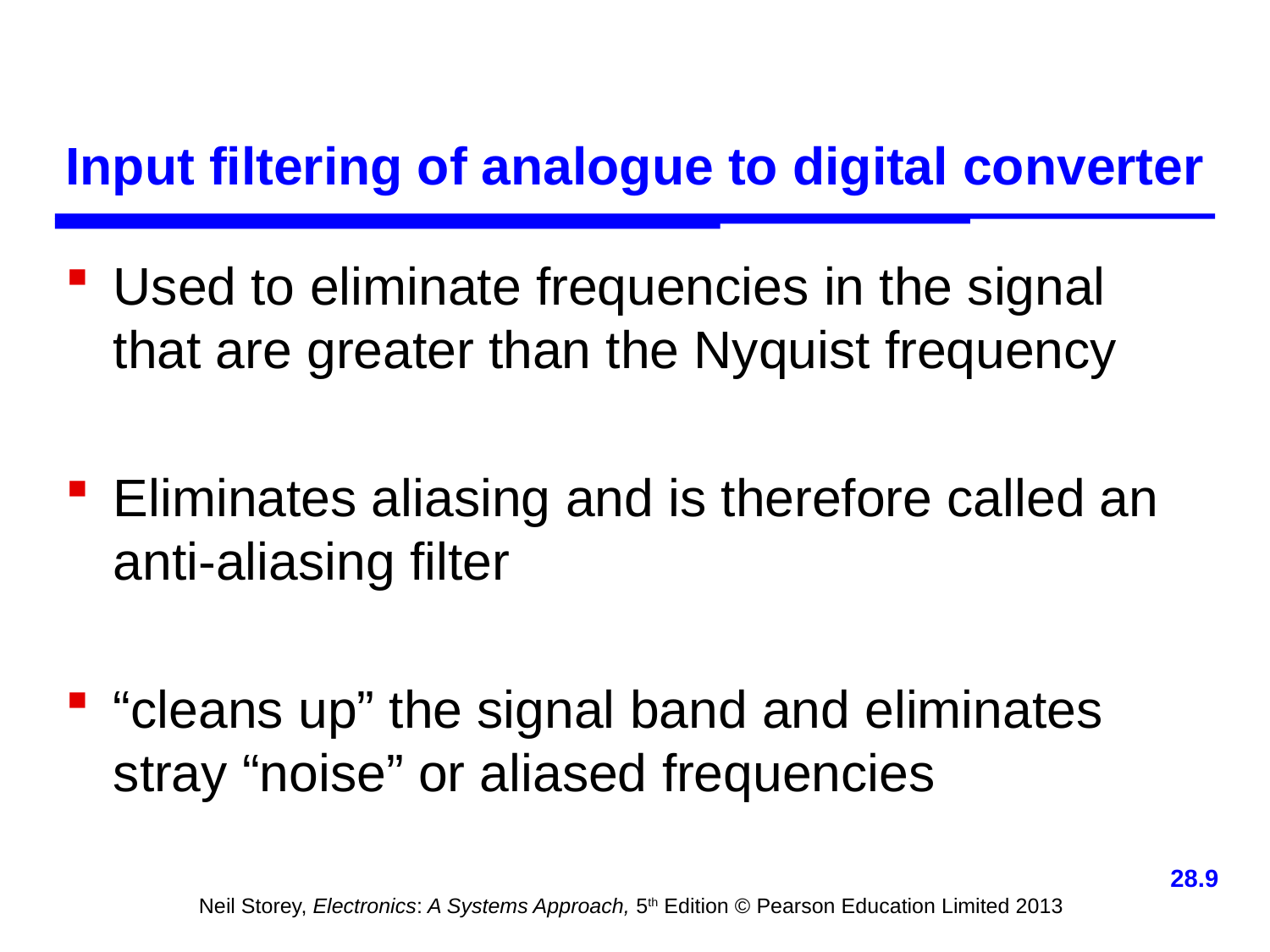

# Input filtering of analogue to digital converter
Used to eliminate frequencies in the signal that are greater than the Nyquist frequency

Eliminates aliasing and is therefore called an anti-aliasing filter

“cleans up” the signal band and eliminates stray “noise” or aliased frequencies